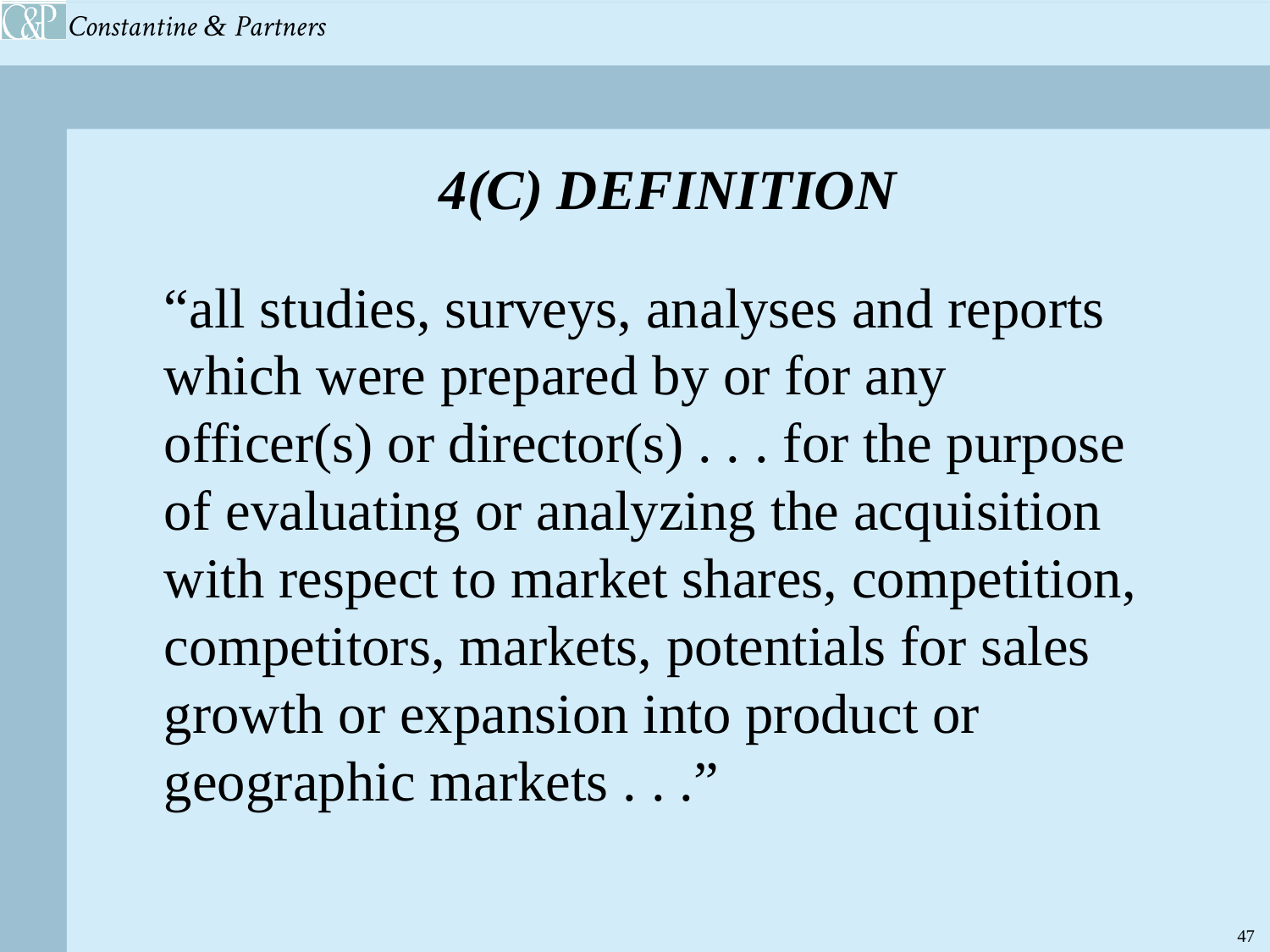

4(C) DEFINITION

“all studies, surveys, analyses and reports which were prepared by or for any officer(s) or director(s) . . . for the purpose of evaluating or analyzing the acquisition with respect to market shares, competition, competitors, markets, potentials for sales growth or expansion into product or geographic markets . . .”